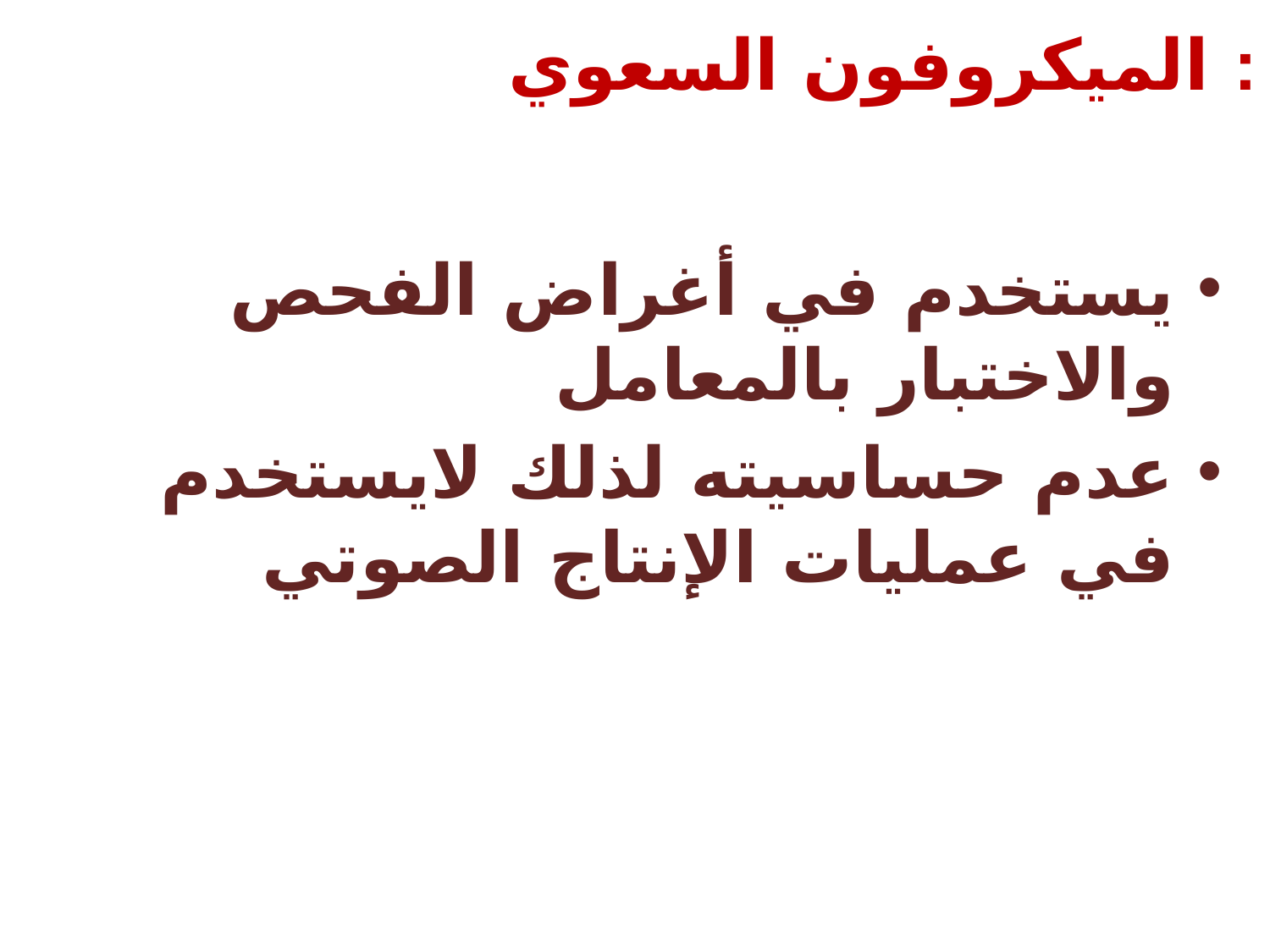

الميكروفون السعوي :

يستخدم في أغراض الفحص والاختبار بالمعامل
عدم حساسيته لذلك لايستخدم في عمليات الإنتاج الصوتي